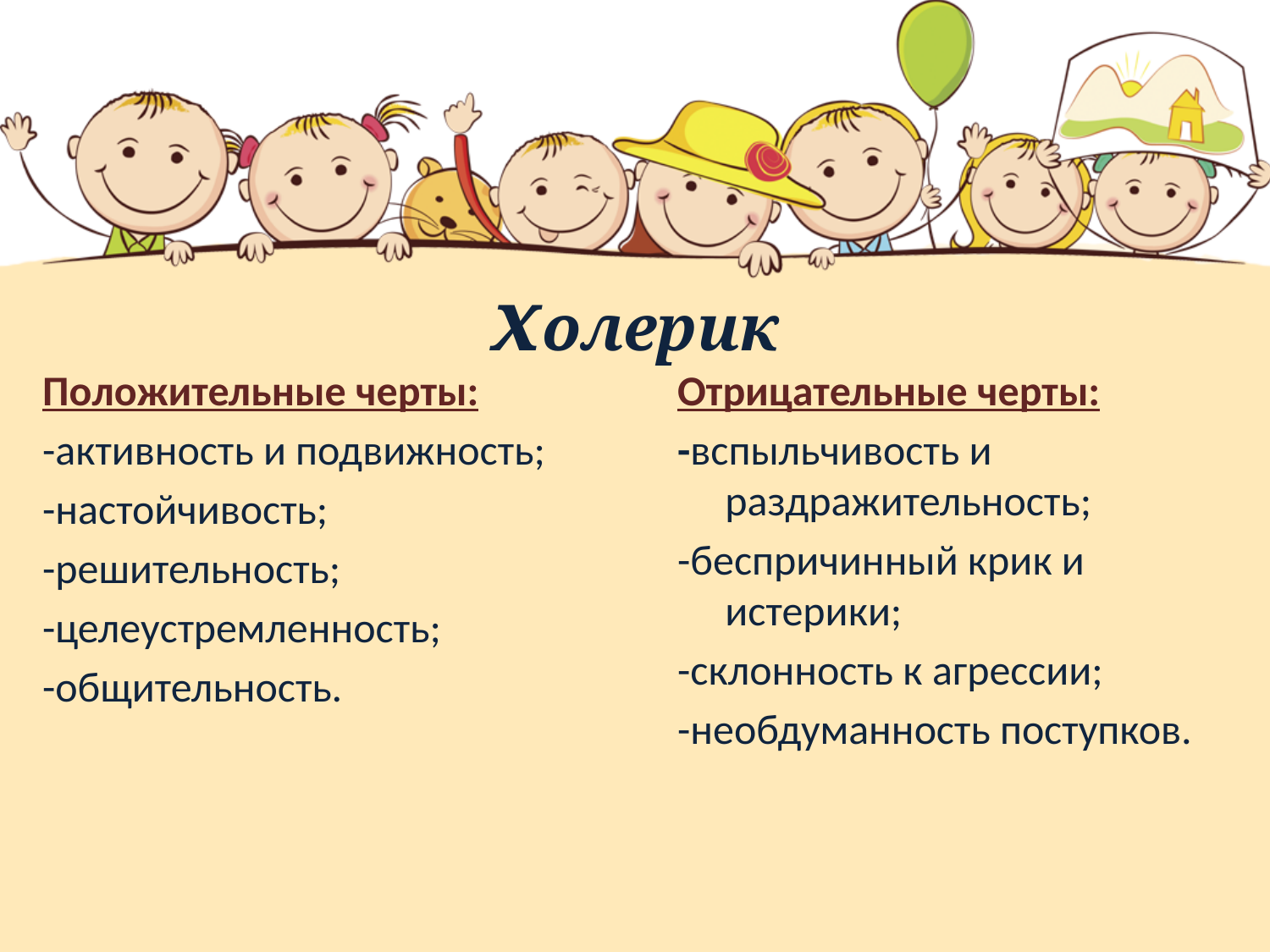

# холерик
Положительные черты:
-активность и подвижность;
-настойчивость;
-решительность;
-целеустремленность;
-общительность.

Отрицательные черты:
-вспыльчивость и раздражительность;
-беспричинный крик и истерики;
-склонность к агрессии;
-необдуманность поступков.